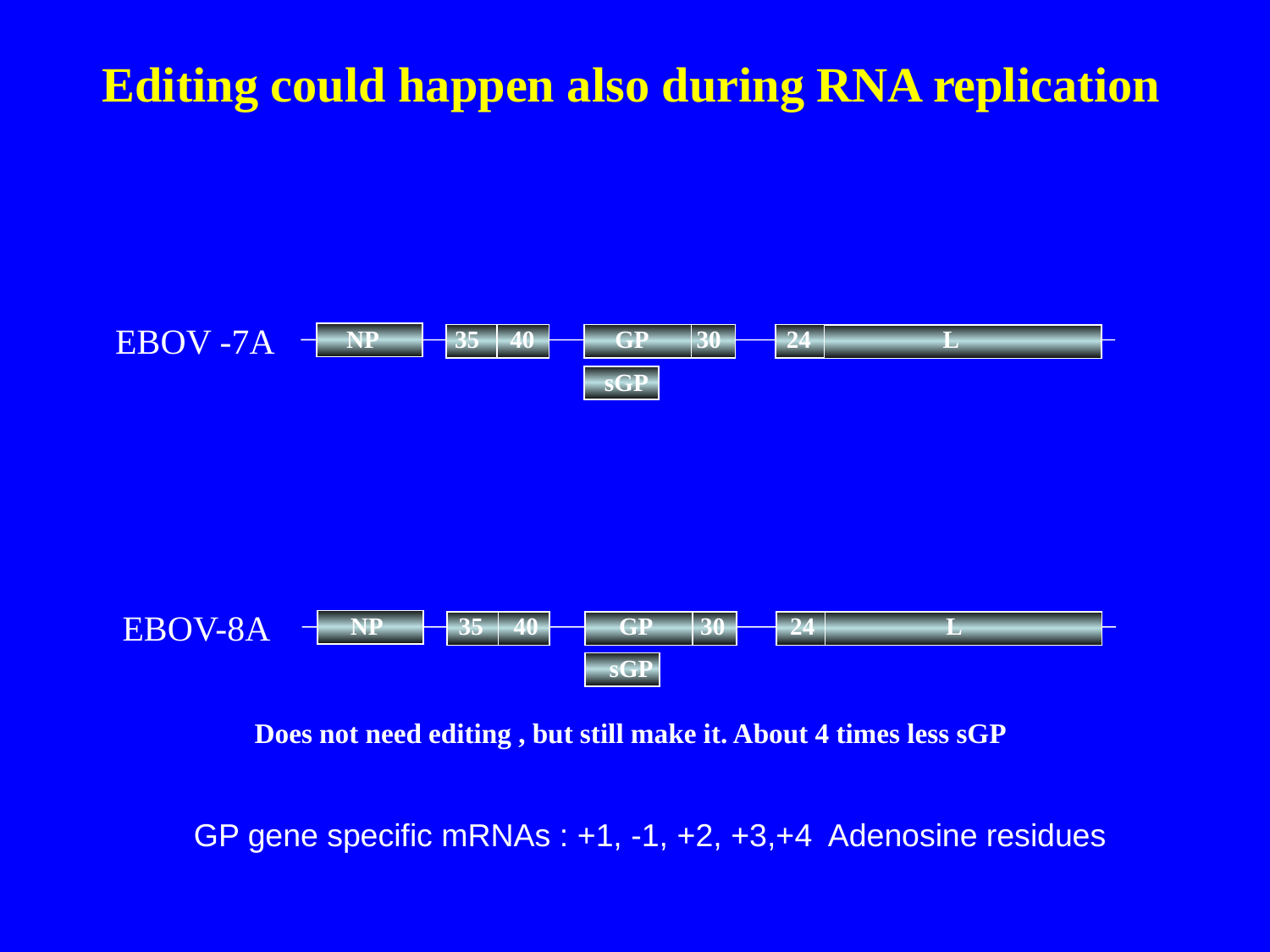

Editing could happen also during RNA replication
EBOV -7A
NP
35
40
GP
30
24
L

sGP

EBOV-8A
NP
35
40
GP
30
24
L

sGP

Does not need editing , but still make it. About 4 times less sGP
GP gene specific mRNAs : +1, -1, +2, +3,+4  Adenosine residues